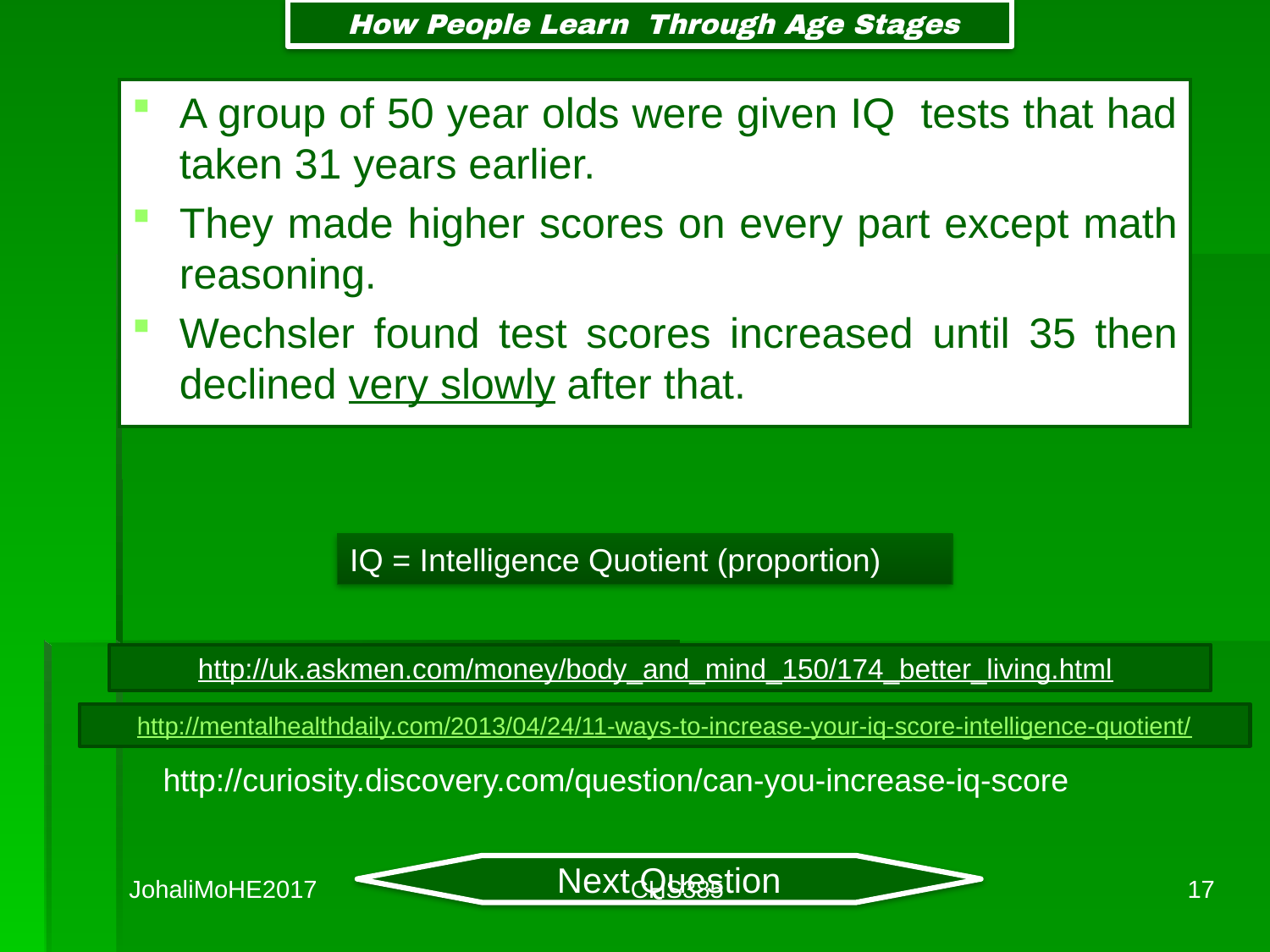

How People Learn  Through Age Stages
A group of 50 year olds were given IQ  tests that had taken 31 years earlier.
They made higher scores on every part except math reasoning.
Wechsler found test scores increased until 35 then declined very slowly after that.
IQ = Intelligence Quotient (proportion)
http://uk.askmen.com/money/body_and_mind_150/174_better_living.html
 http://mentalhealthdaily.com/2013/04/24/11-ways-to-increase-your-iq-score-intelligence-quotient/
http://curiosity.discovery.com/question/can-you-increase-iq-score
Next Question
JohaliMoHE2017
CHS385
17